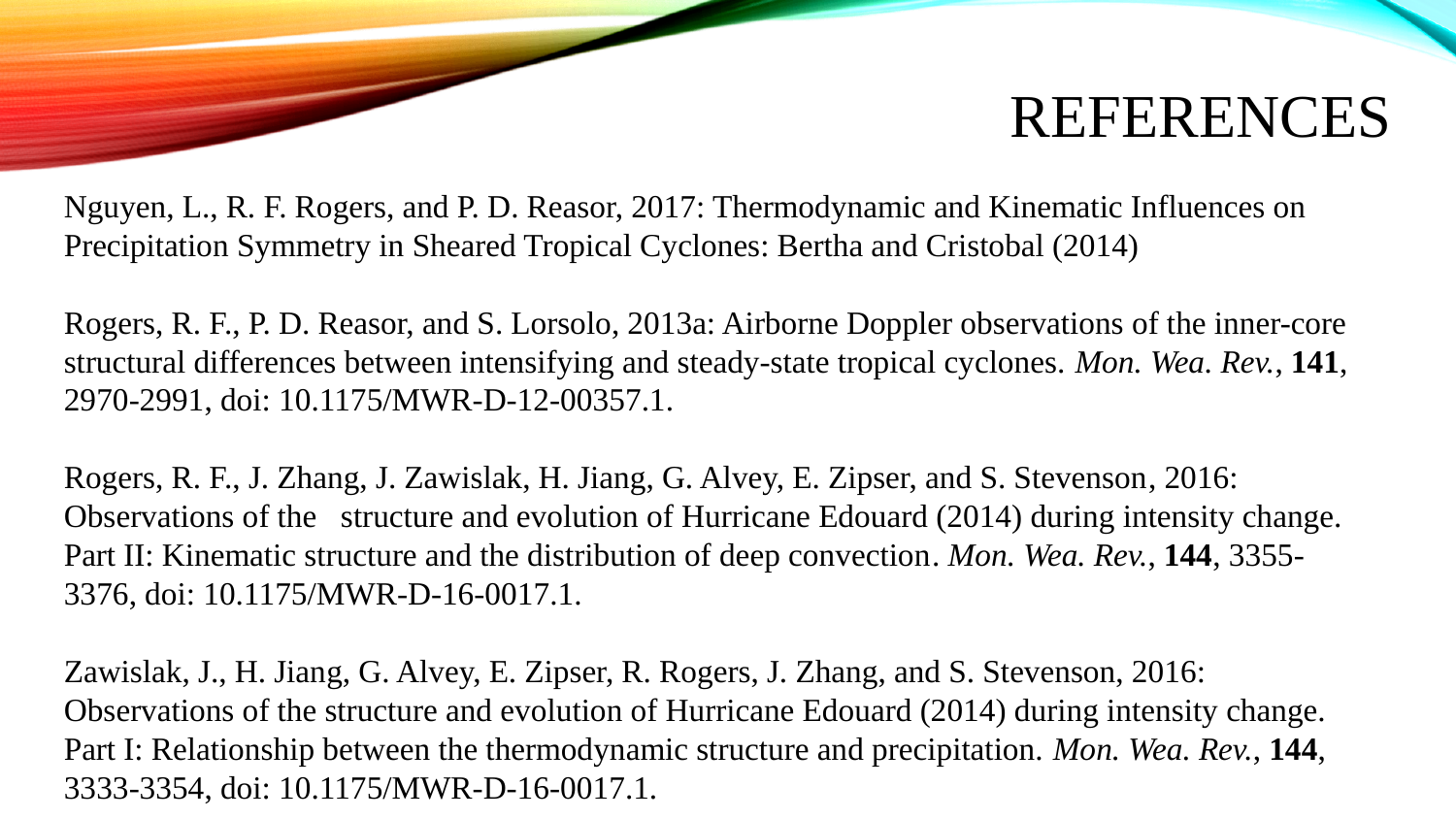

# References
Nguyen, L., R. F. Rogers, and P. D. Reasor, 2017: Thermodynamic and Kinematic Influences on Precipitation Symmetry in Sheared Tropical Cyclones: Bertha and Cristobal (2014)

Rogers, R. F., P. D. Reasor, and S. Lorsolo, 2013a: Airborne Doppler observations of the inner-core structural differences between intensifying and steady-state tropical cyclones. Mon. Wea. Rev., 141, 2970-2991, doi: 10.1175/MWR-D-12-00357.1.

Rogers, R. F., J. Zhang, J. Zawislak, H. Jiang, G. Alvey, E. Zipser, and S. Stevenson, 2016: Observations of the   structure and evolution of Hurricane Edouard (2014) during intensity change. Part II: Kinematic structure and the distribution of deep convection. Mon. Wea. Rev., 144, 3355-3376, doi: 10.1175/MWR-D-16-0017.1.

Zawislak, J., H. Jiang, G. Alvey, E. Zipser, R. Rogers, J. Zhang, and S. Stevenson, 2016: Observations of the structure and evolution of Hurricane Edouard (2014) during intensity change. Part I: Relationship between the thermodynamic structure and precipitation. Mon. Wea. Rev., 144, 3333-3354, doi: 10.1175/MWR-D-16-0017.1.